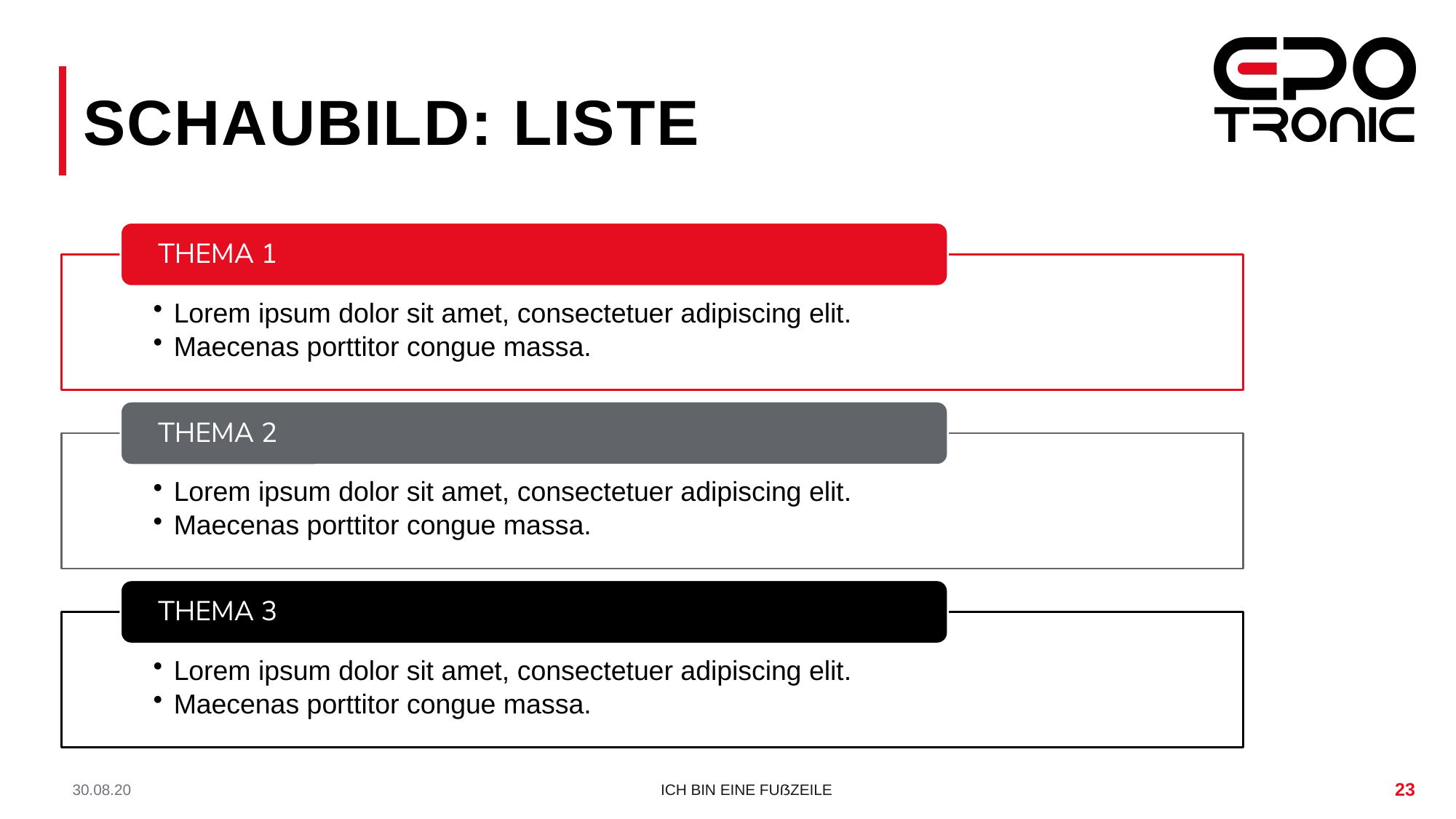

# Schaubild: Liste
Lorem ipsum dolor sit amet, consectetuer adipiscing elit.
Maecenas porttitor congue massa.
THEMA 1
Lorem ipsum dolor sit amet, consectetuer adipiscing elit.
Maecenas porttitor congue massa.
THEMA 2
Lorem ipsum dolor sit amet, consectetuer adipiscing elit.
Maecenas porttitor congue massa.
THEMA 3
30.08.20
Ich bin eine Fußzeile
23